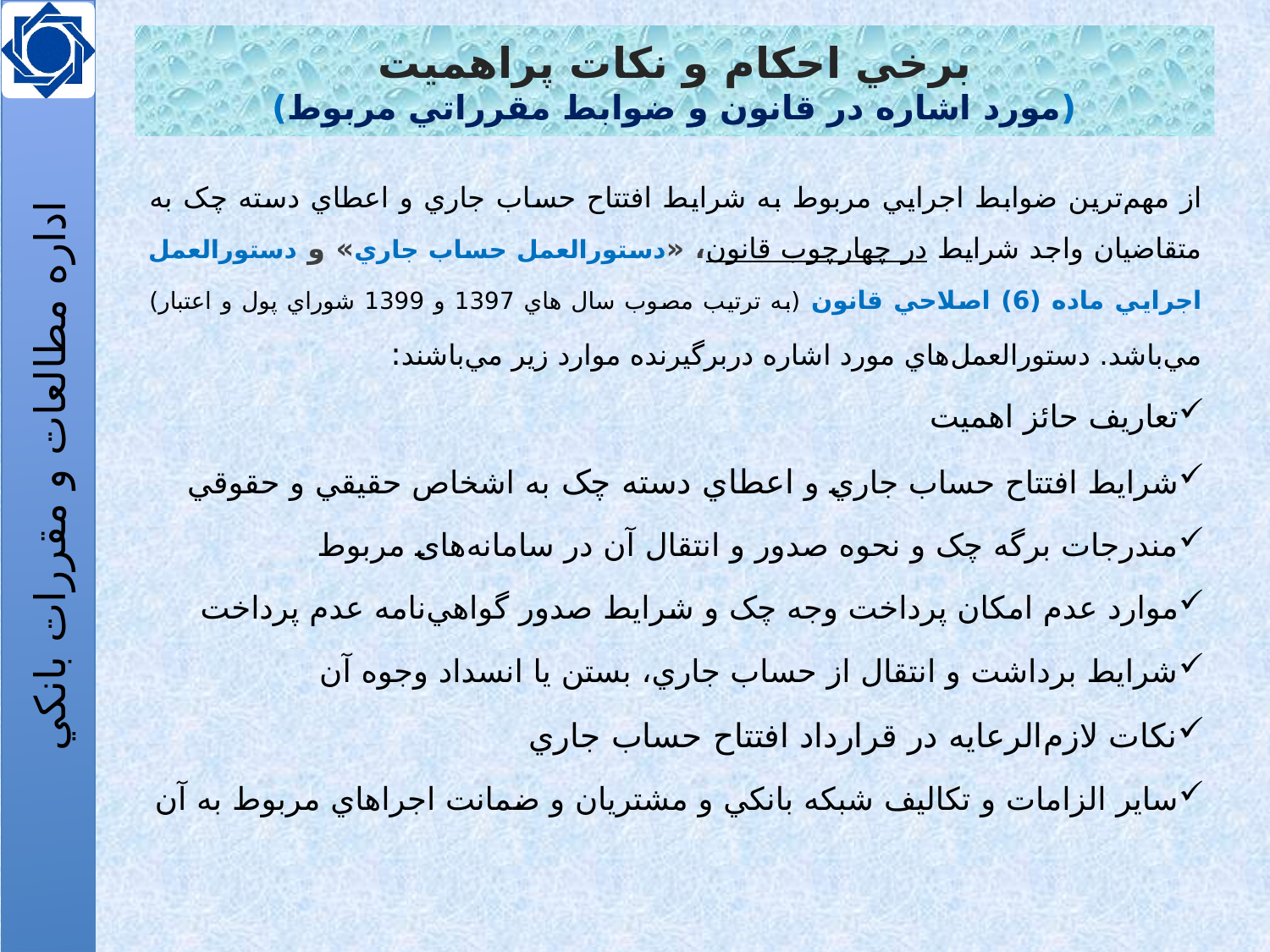

# برخي احکام و نکات پراهميت (مورد اشاره در قانون و ضوابط مقرراتي مربوط)
از مهم‌ترين ضوابط اجرايي مربوط به شرايط افتتاح حساب جاري و اعطاي دسته چک به متقاضيان واجد شرايط در چهارچوب قانون، «دستورالعمل حساب جاري» و دستورالعمل اجرايي ماده (6) اصلاحي قانون (به ترتيب مصوب سال هاي 1397 و 1399 شوراي پول و اعتبار) مي‌باشد. دستورالعمل‌هاي مورد اشاره دربرگيرنده موارد زير مي‌باشند:
تعاريف حائز اهميت
شرايط افتتاح حساب جاري و اعطاي دسته چک به اشخاص حقيقي و حقوقي
مندرجات برگه چک و نحوه صدور و انتقال آن در سامانه‌های مربوط
موارد عدم امکان پرداخت وجه چک و شرايط صدور گواهي‌نامه عدم پرداخت
شرايط برداشت و انتقال از حساب جاري، بستن یا انسداد وجوه آن
نکات لازم‌الرعايه در قرارداد افتتاح حساب جاري
ساير الزامات و تکاليف شبکه بانکي و مشتريان و ضمانت اجراهاي مربوط به آن